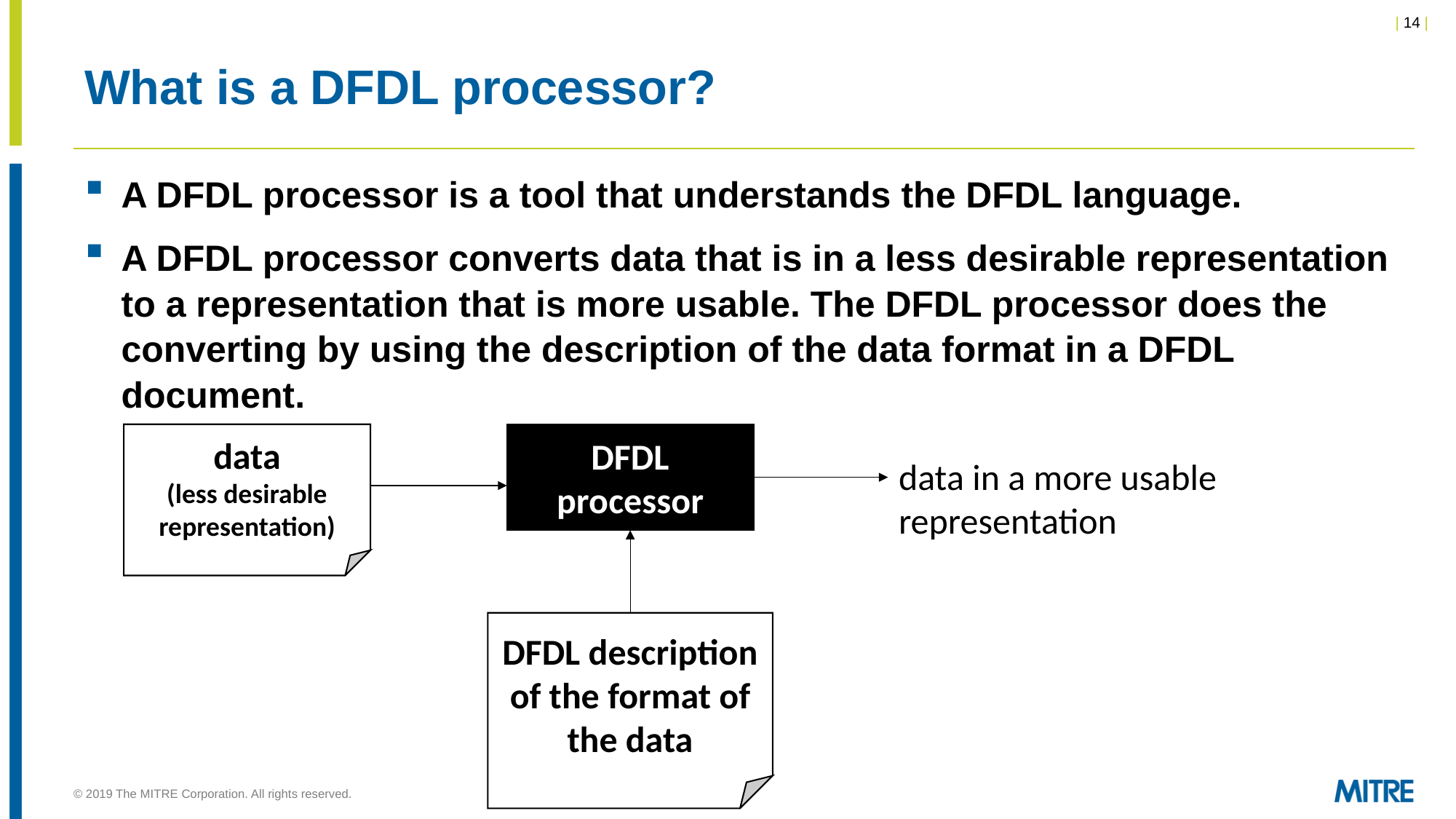

# What is a DFDL processor?
A DFDL processor is a tool that understands the DFDL language.
A DFDL processor converts data that is in a less desirable representation to a representation that is more usable. The DFDL processor does the converting by using the description of the data format in a DFDL document.
data
(less desirable representation)
DFDL
processor
data in a more usable representation
DFDL description of the format of the data
© 2019 The MITRE Corporation. All rights reserved.